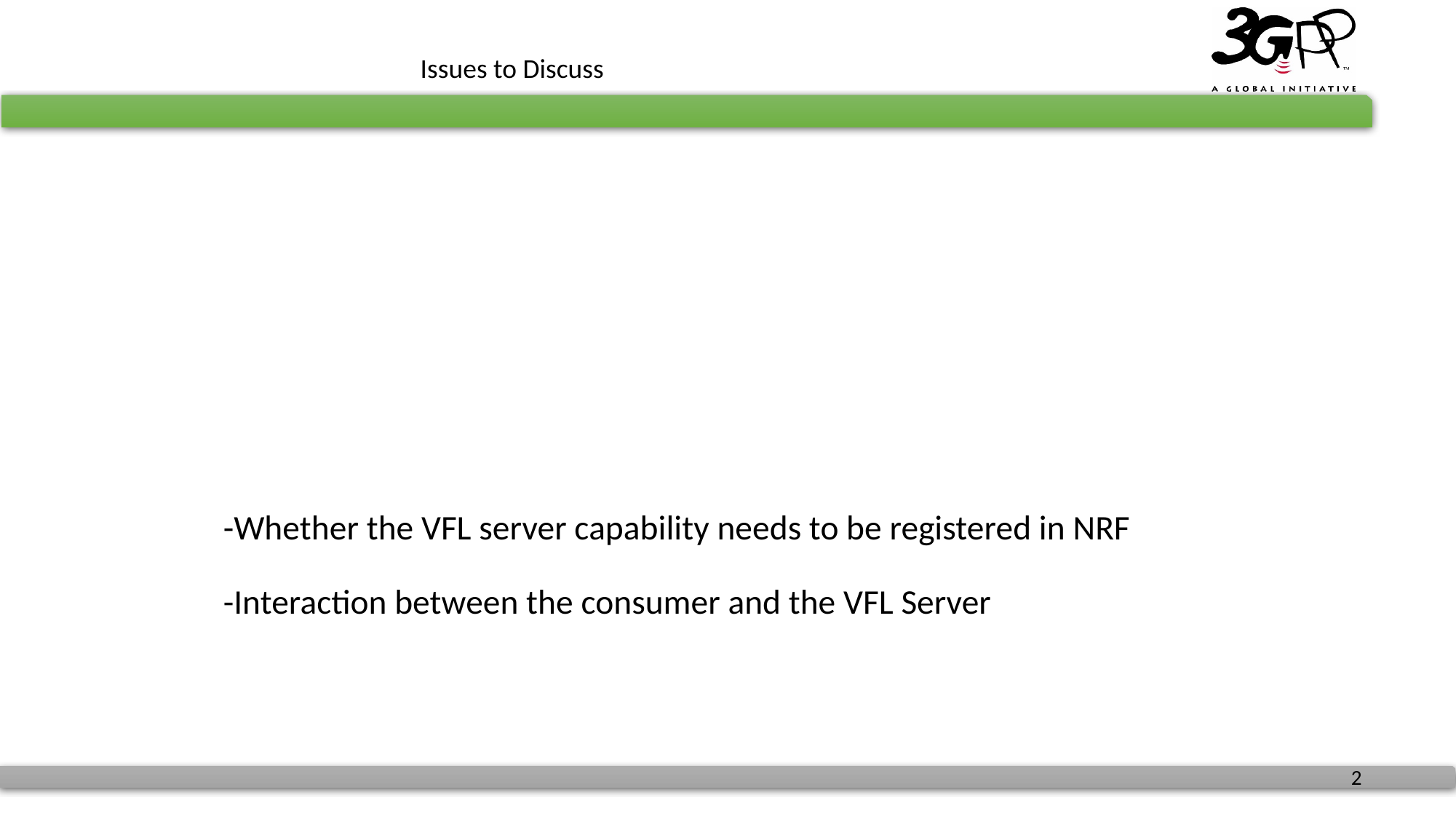

Issues to Discuss
# -Whether the VFL server capability needs to be registered in NRF -Interaction between the consumer and the VFL Server